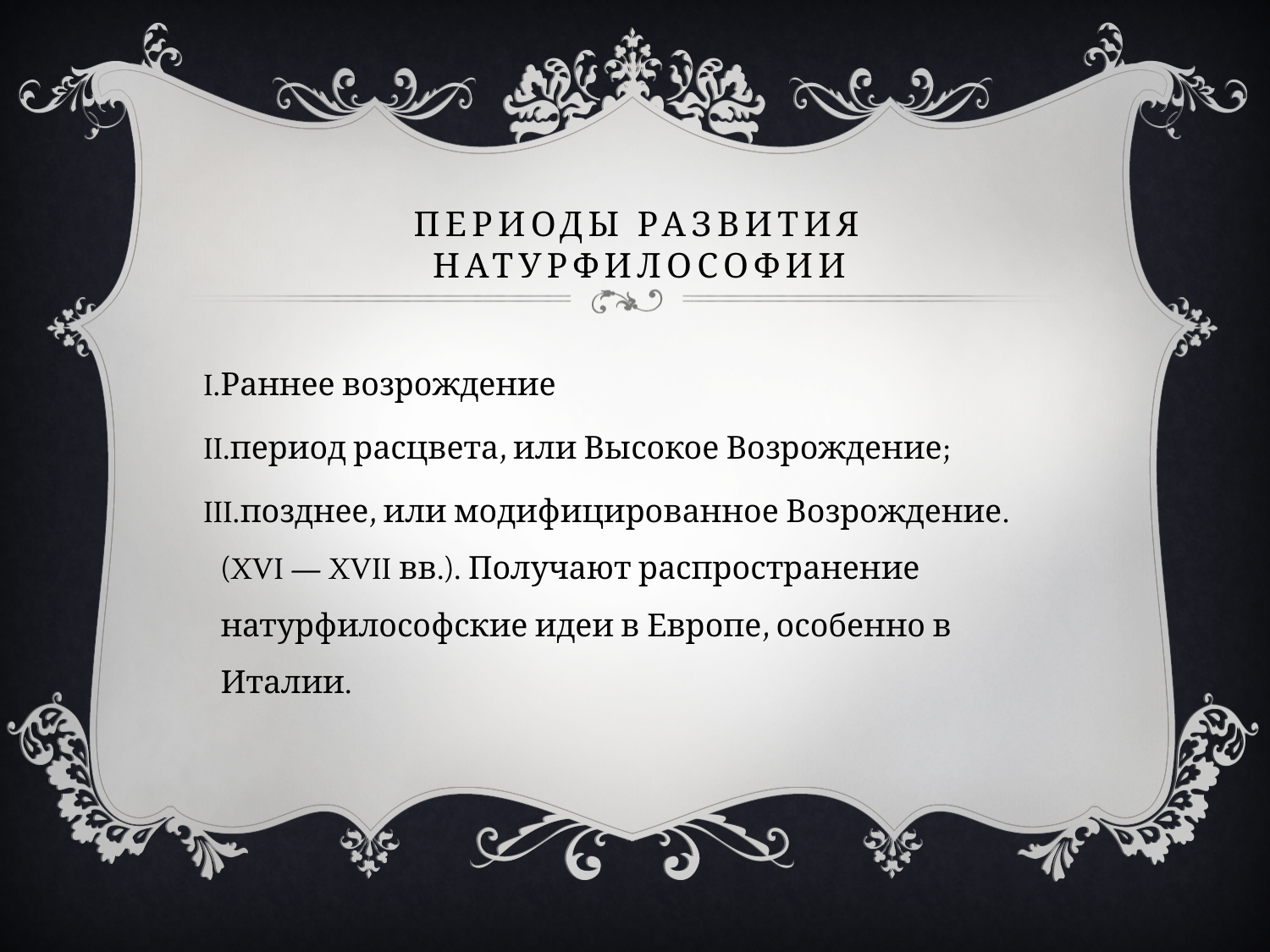

# Периоды развития натурфилософии
Раннее возрождение
период расцвета, или Высокое Возрождение;
позднее, или модифицированное Воз­рождение. (XVI — XVII вв.). Получают распространение натурфилософские идеи в Европе, особенно в Италии.